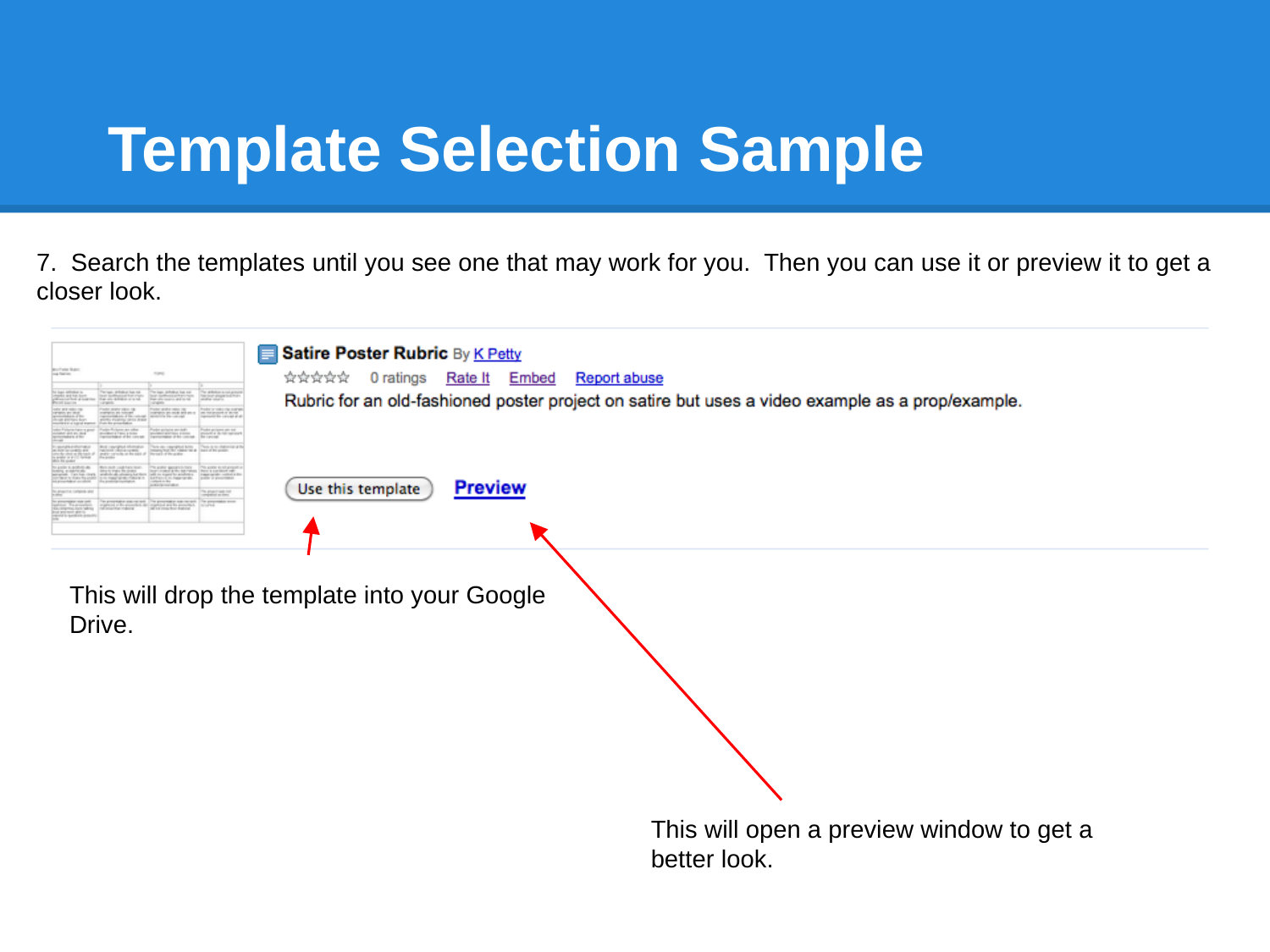

# Template Selection Sample
7.  Search the templates until you see one that may work for you.  Then you can use it or preview it to get a closer look.

This will drop the template into your Google Drive.
This will open a preview window to get a better look.